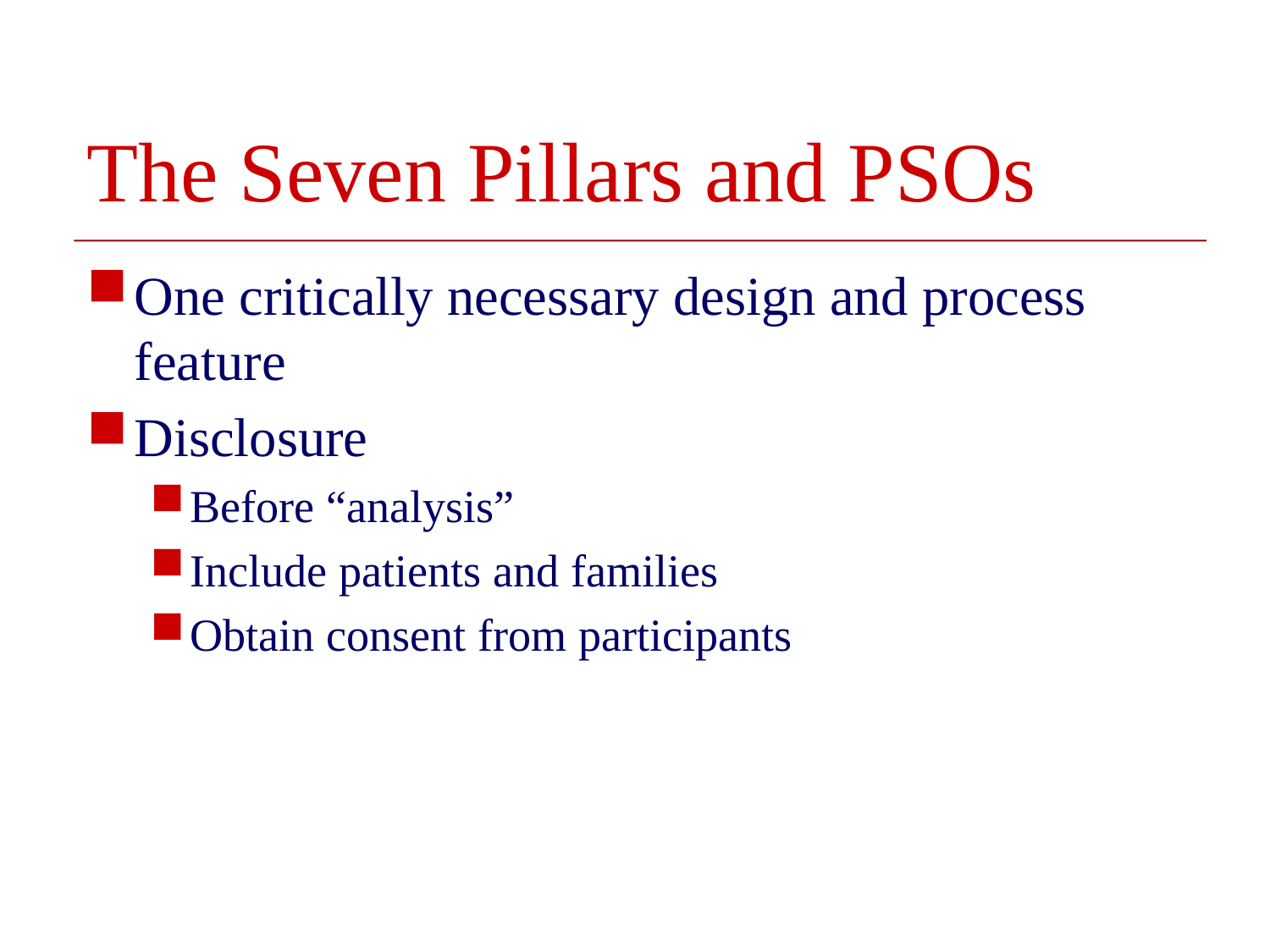

# The Seven Pillars and PSOs
One critically necessary design and process feature
Disclosure
Before “analysis”
Include patients and families
Obtain consent from participants